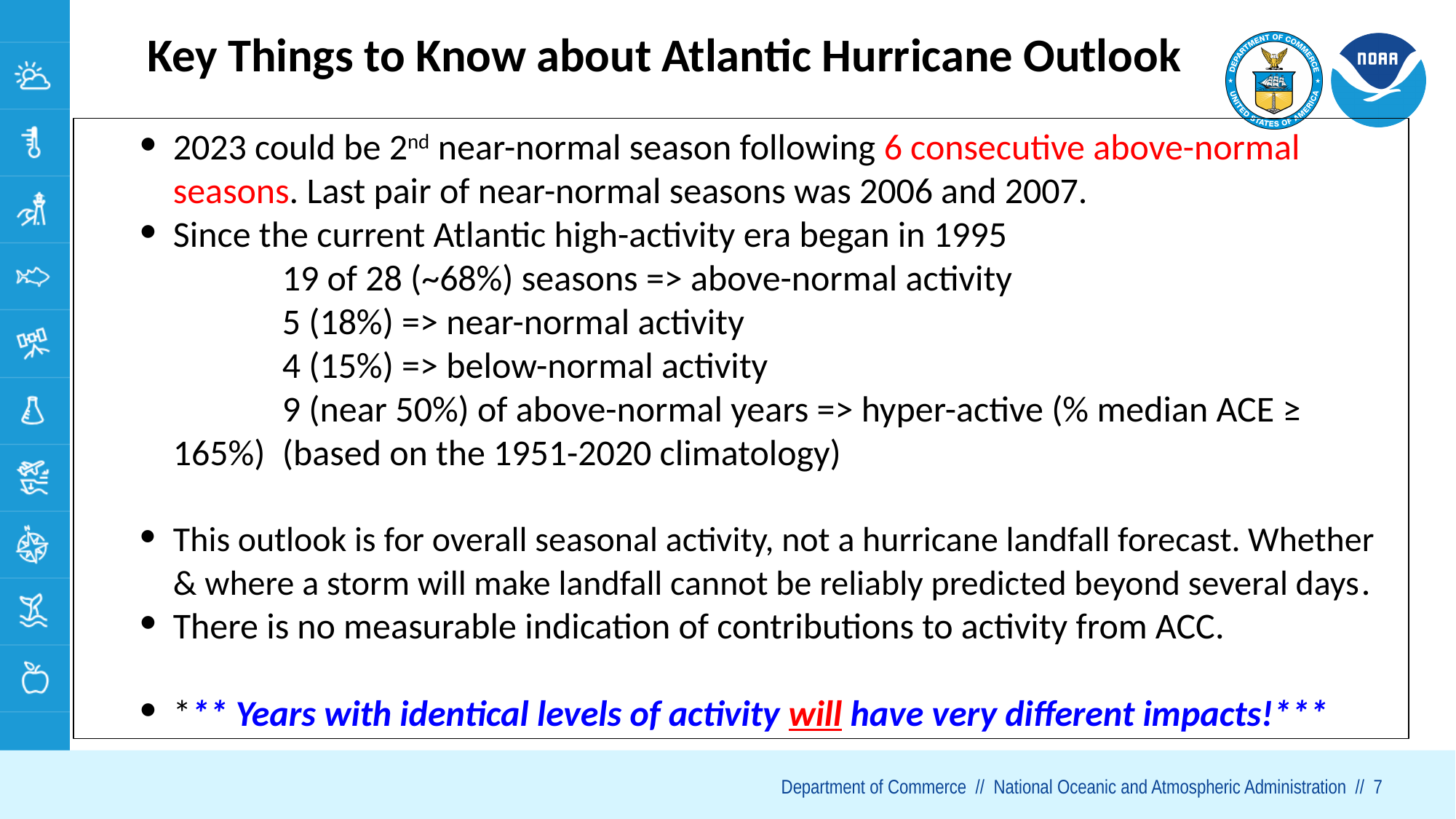

# Key Things to Know about Atlantic Hurricane Outlook
2023 could be 2nd near-normal season following 6 consecutive above-normal seasons. Last pair of near-normal seasons was 2006 and 2007.
Since the current Atlantic high-activity era began in 1995
	19 of 28 (~68%) seasons => above-normal activity
	5 (18%) => near-normal activity
	4 (15%) => below-normal activity
	9 (near 50%) of above-normal years => hyper-active (% median ACE ≥ 165%)	(based on the 1951-2020 climatology)

This outlook is for overall seasonal activity, not a hurricane landfall forecast. Whether & where a storm will make landfall cannot be reliably predicted beyond several days.
There is no measurable indication of contributions to activity from ACC.

*** Years with identical levels of activity will have very different impacts!***